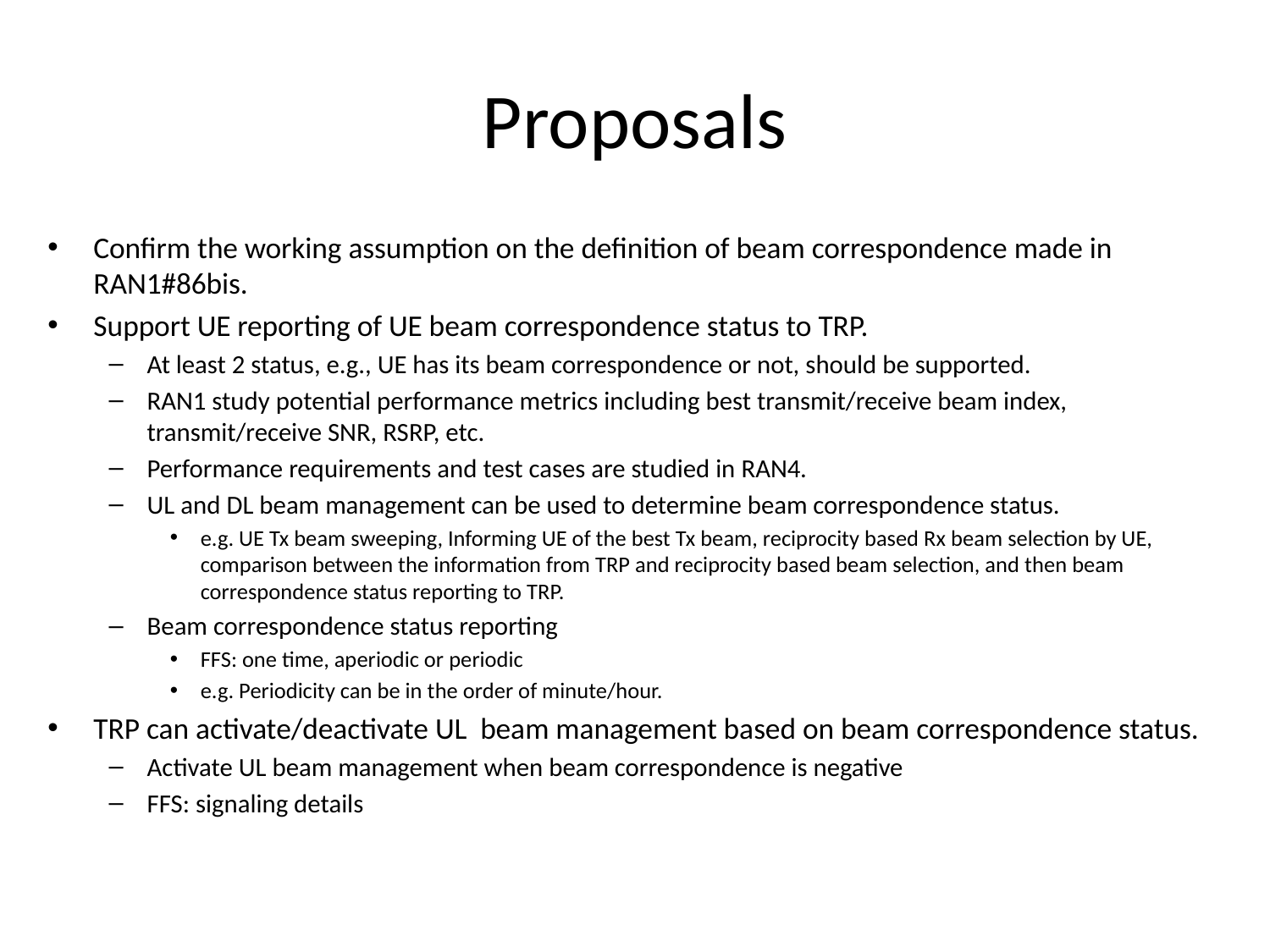

# Proposals
Confirm the working assumption on the definition of beam correspondence made in RAN1#86bis.
Support UE reporting of UE beam correspondence status to TRP.
At least 2 status, e.g., UE has its beam correspondence or not, should be supported.
RAN1 study potential performance metrics including best transmit/receive beam index, transmit/receive SNR, RSRP, etc.
Performance requirements and test cases are studied in RAN4.
UL and DL beam management can be used to determine beam correspondence status.
e.g. UE Tx beam sweeping, Informing UE of the best Tx beam, reciprocity based Rx beam selection by UE, comparison between the information from TRP and reciprocity based beam selection, and then beam correspondence status reporting to TRP.
Beam correspondence status reporting
FFS: one time, aperiodic or periodic
e.g. Periodicity can be in the order of minute/hour.
TRP can activate/deactivate UL  beam management based on beam correspondence status.
Activate UL beam management when beam correspondence is negative
FFS: signaling details